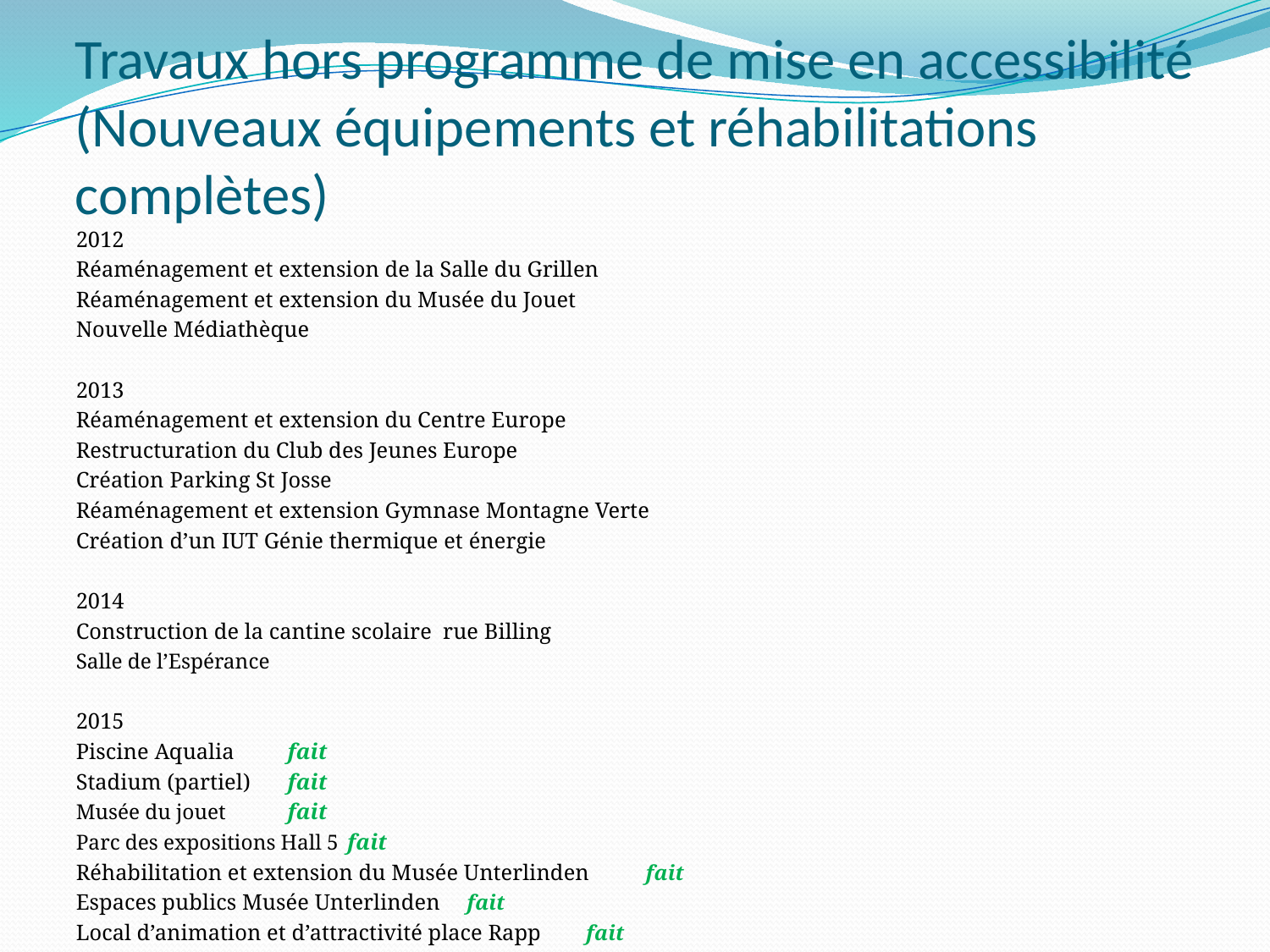

# Travaux hors programme de mise en accessibilité (Nouveaux équipements et réhabilitations complètes)

2012
Réaménagement et extension de la Salle du Grillen
Réaménagement et extension du Musée du Jouet
Nouvelle Médiathèque

2013
Réaménagement et extension du Centre Europe
Restructuration du Club des Jeunes Europe
Création Parking St Josse
Réaménagement et extension Gymnase Montagne Verte
Création d’un IUT Génie thermique et énergie

2014
Construction de la cantine scolaire  rue Billing
Salle de l’Espérance

2015
Piscine Aqualia				fait
Stadium (partiel)				fait
Musée du jouet 				fait
Parc des expositions Hall 5			fait
Réhabilitation et extension du Musée Unterlinden 	fait
Espaces publics Musée Unterlinden 		fait
Local d’animation et d’attractivité place Rapp		fait